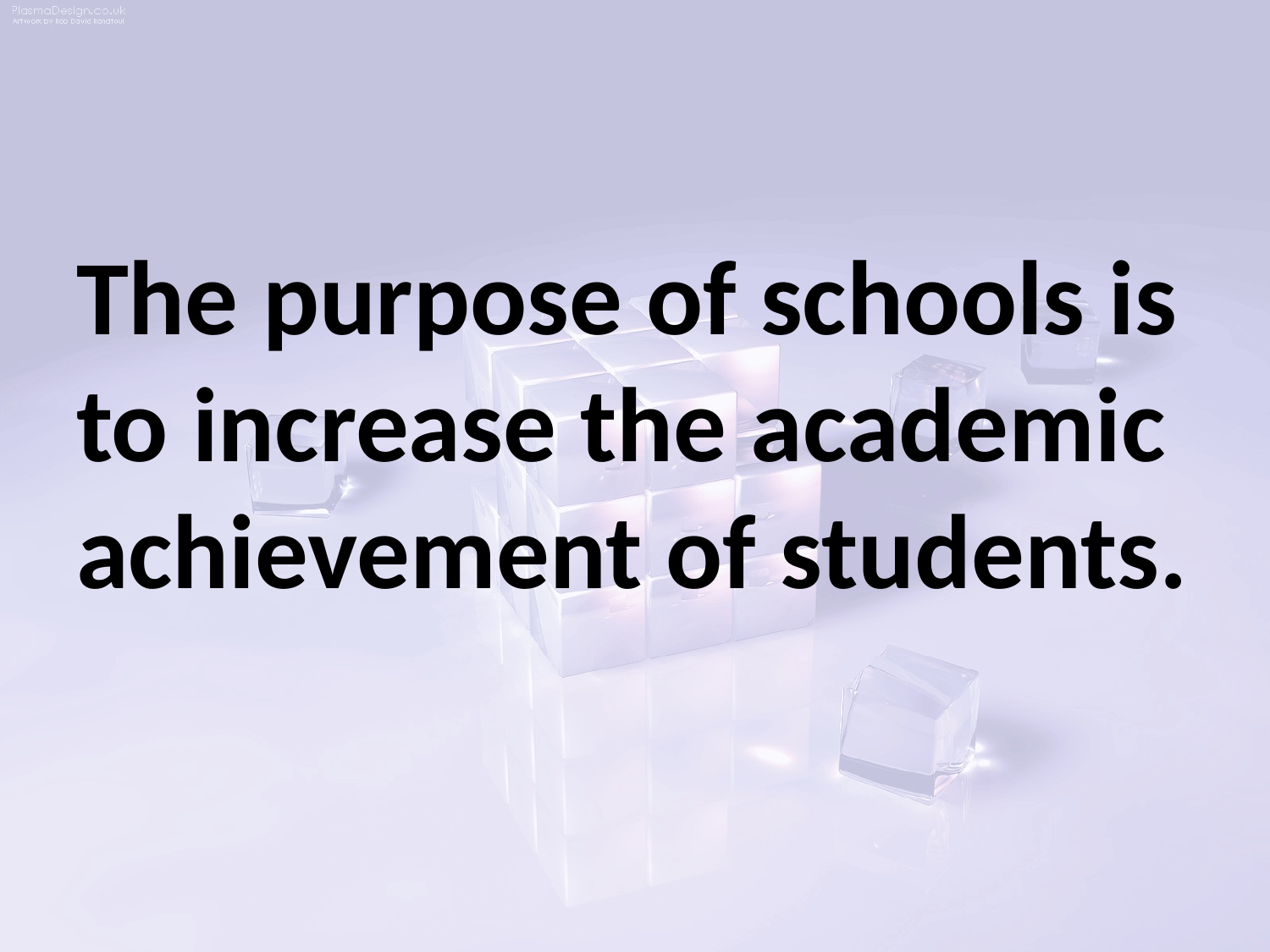

The purpose of schools is to increase the academic achievement of students.